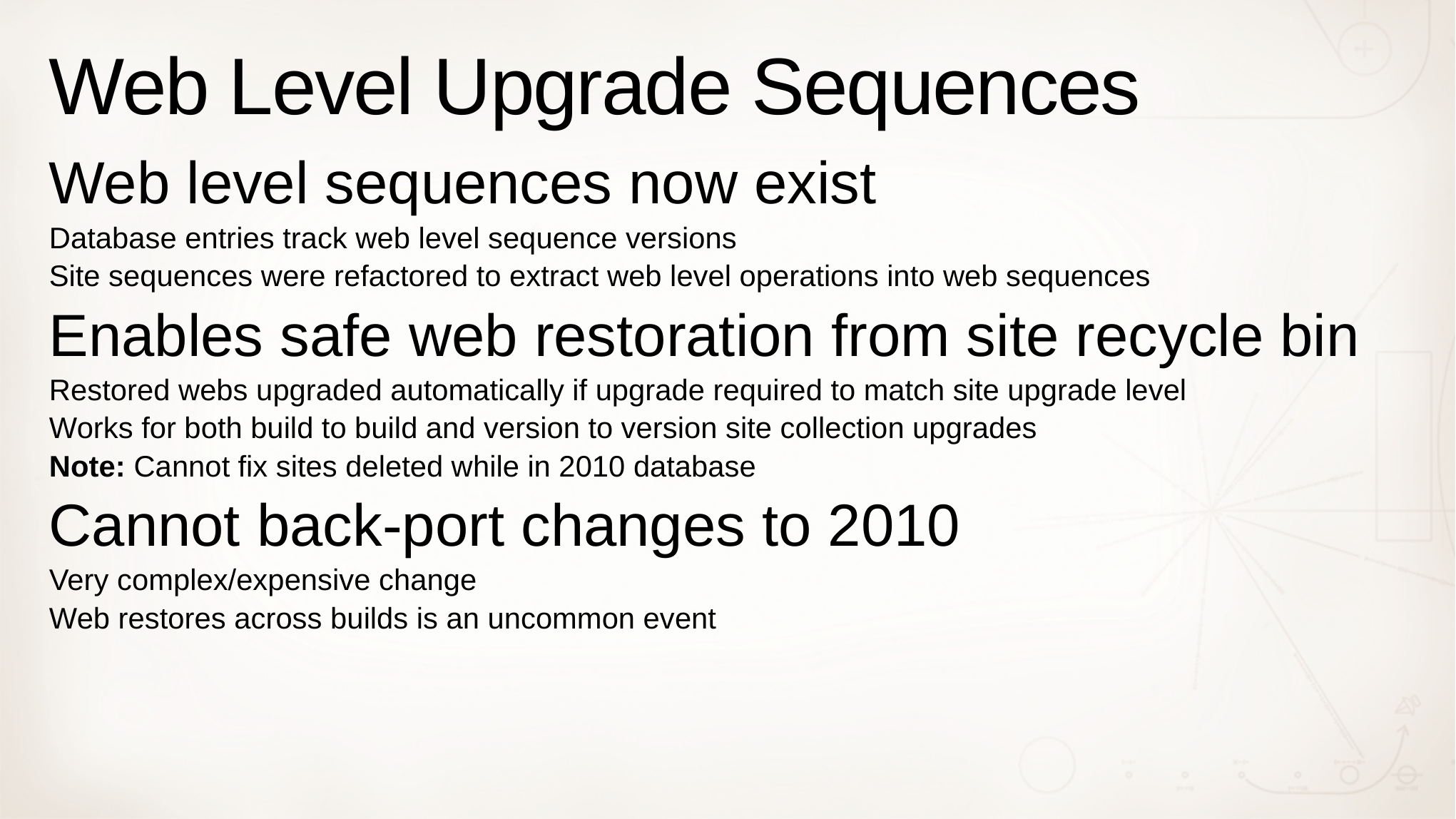

# Web Level Upgrade Sequences
Web level sequences now exist
Database entries track web level sequence versions
Site sequences were refactored to extract web level operations into web sequences
Enables safe web restoration from site recycle bin
Restored webs upgraded automatically if upgrade required to match site upgrade level
Works for both build to build and version to version site collection upgrades
Note: Cannot fix sites deleted while in 2010 database
Cannot back-port changes to 2010
Very complex/expensive change
Web restores across builds is an uncommon event